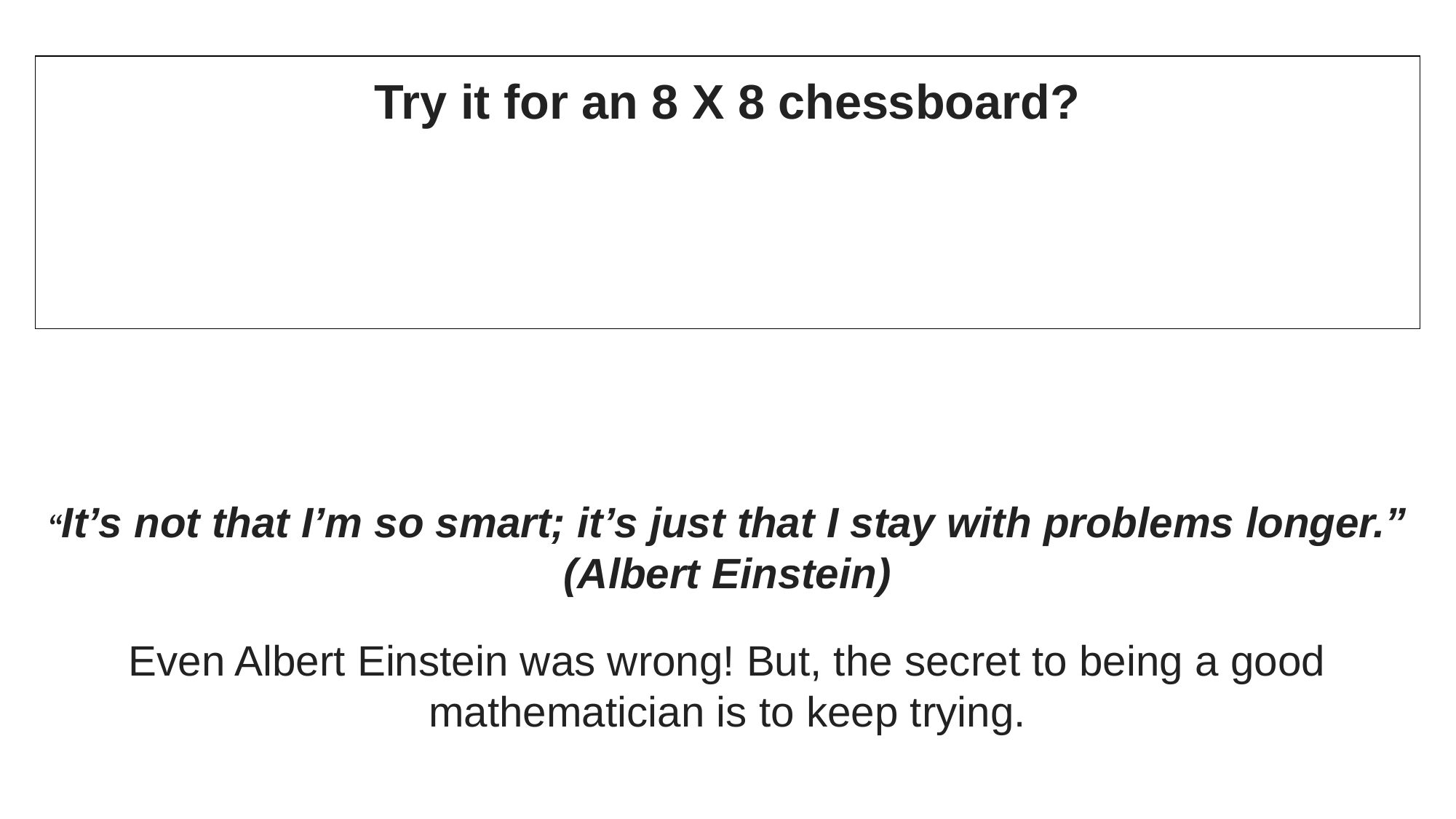

Try it for an 8 X 8 chessboard?

“It’s not that I’m so smart; it’s just that I stay with problems longer.” (Albert Einstein)
Even Albert Einstein was wrong! But, the secret to being a good mathematician is to keep trying.